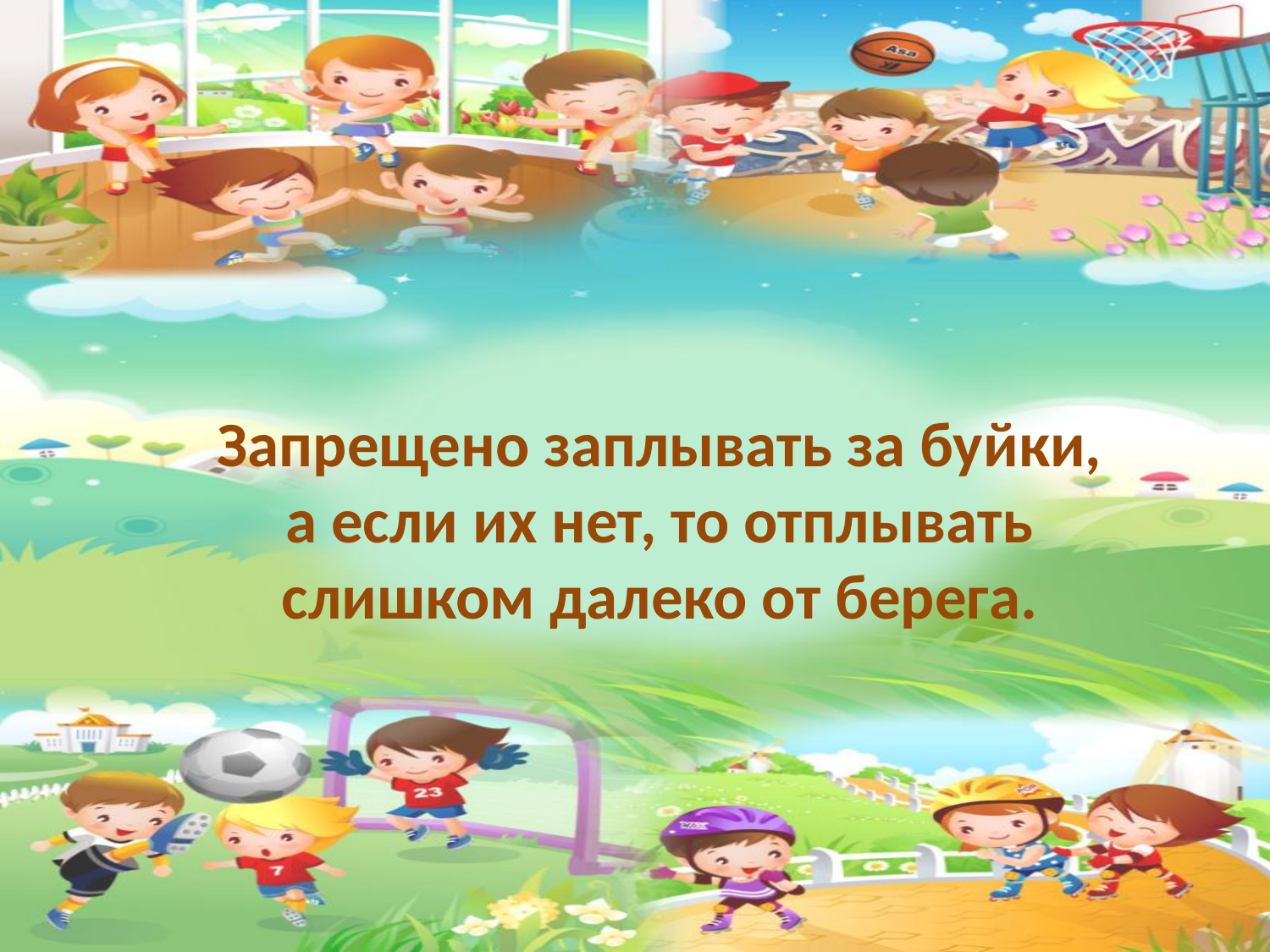

Запрещено заплывать за буйки, а если их нет, то отплывать слишком далеко от берега.